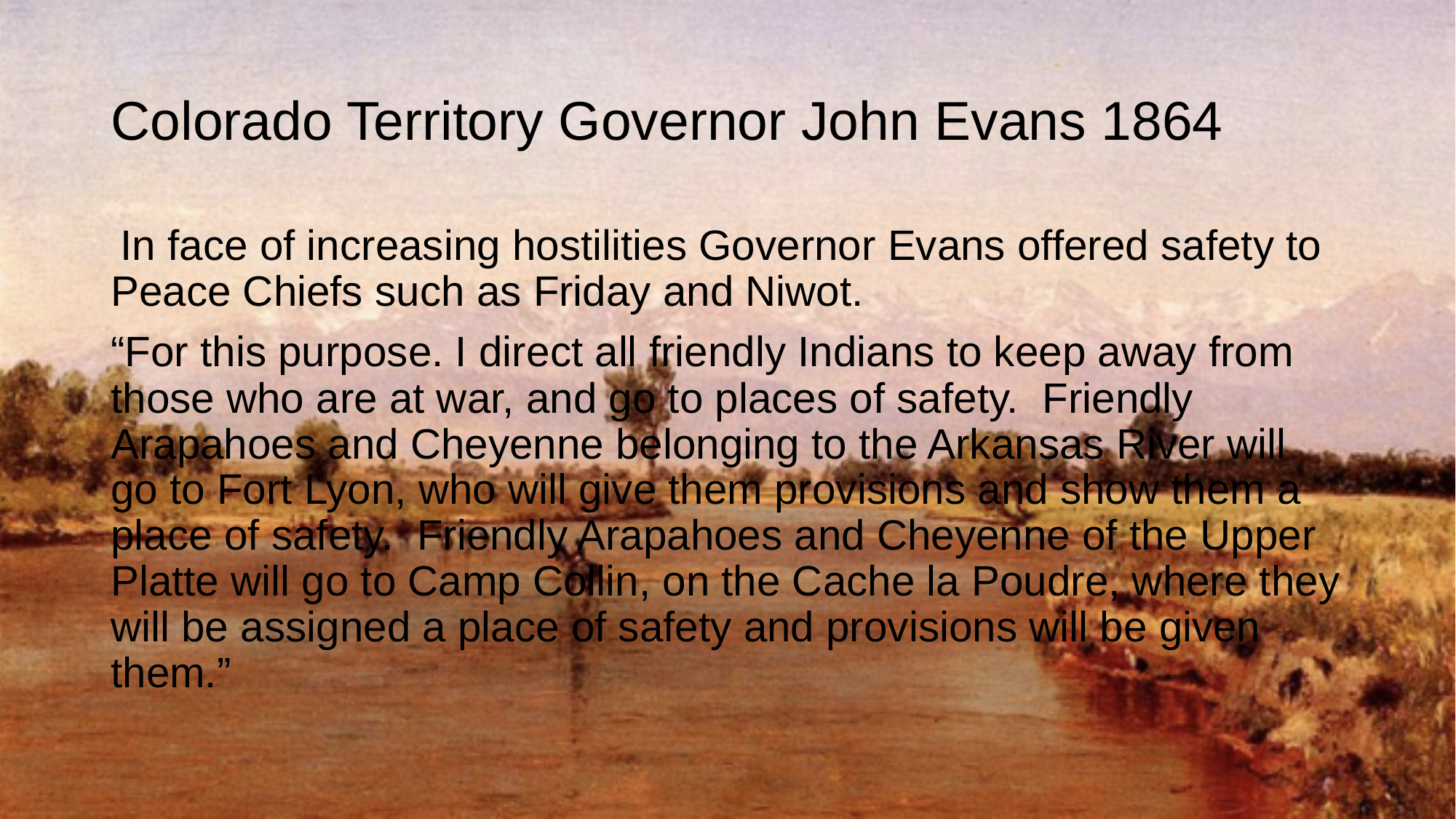

# Colorado Territory Governor John Evans 1864
 In face of increasing hostilities Governor Evans offered safety to Peace Chiefs such as Friday and Niwot.
“For this purpose. I direct all friendly Indians to keep away from those who are at war, and go to places of safety.  Friendly Arapahoes and Cheyenne belonging to the Arkansas River will go to Fort Lyon, who will give them provisions and show them a place of safety.  Friendly Arapahoes and Cheyenne of the Upper Platte will go to Camp Collin, on the Cache la Poudre, where they will be assigned a place of safety and provisions will be given them.”